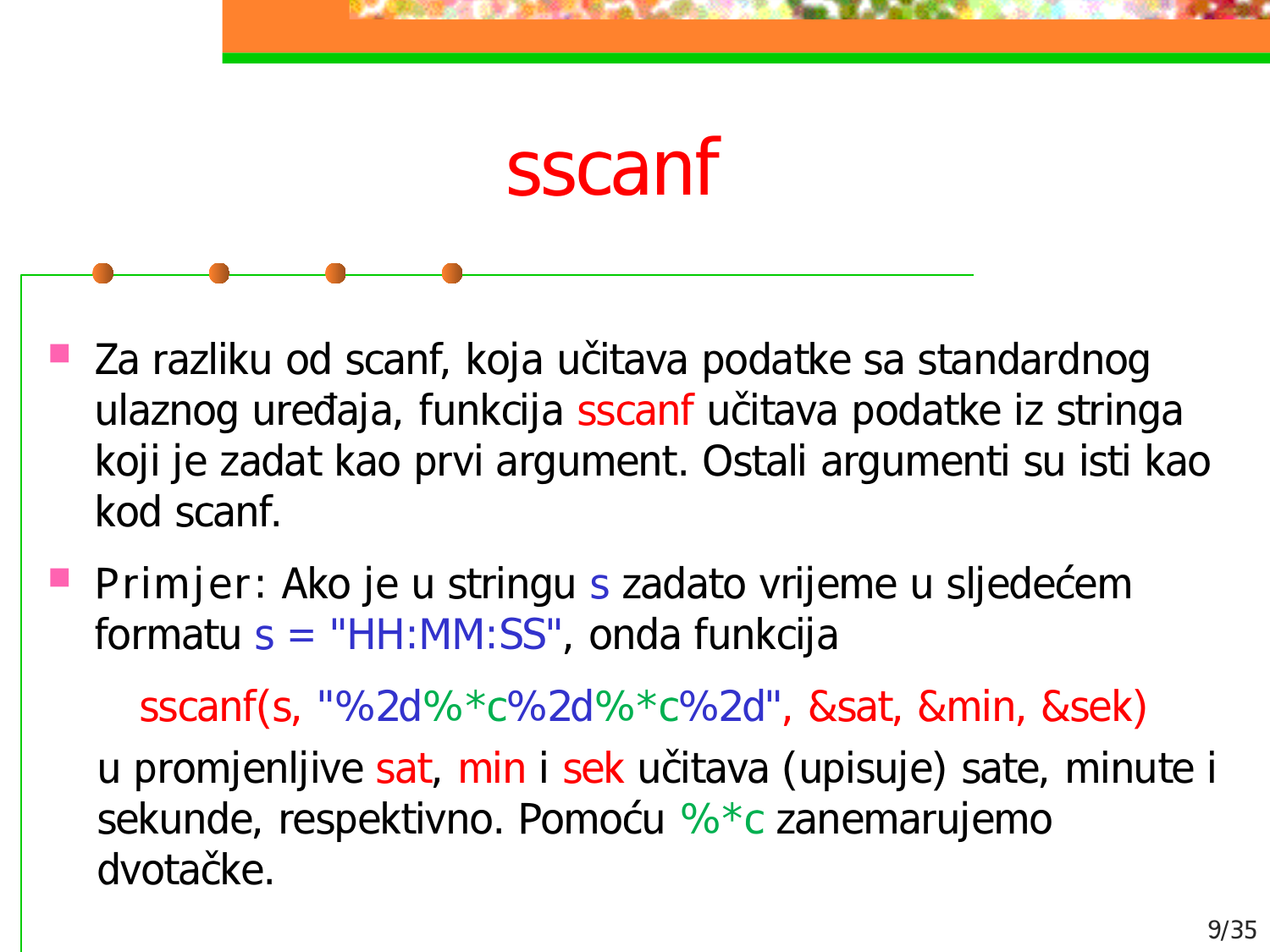

# sscanf
Za razliku od scanf, koja učitava podatke sa standardnog ulaznog uređaja, funkcija sscanf učitava podatke iz stringa koji je zadat kao prvi argument. Ostali argumenti su isti kao kod scanf.
Primjer: Ako je u stringu s zadato vrijeme u sljedećem formatu s = "HH:MM:SS", onda funkcija
sscanf(s, "%2d%*c%2d%*c%2d", &sat, &min, &sek)
u promjenljive sat, min i sek učitava (upisuje) sate, minute i sekunde, respektivno. Pomoću %*c zanemarujemo dvotačke.
9/35